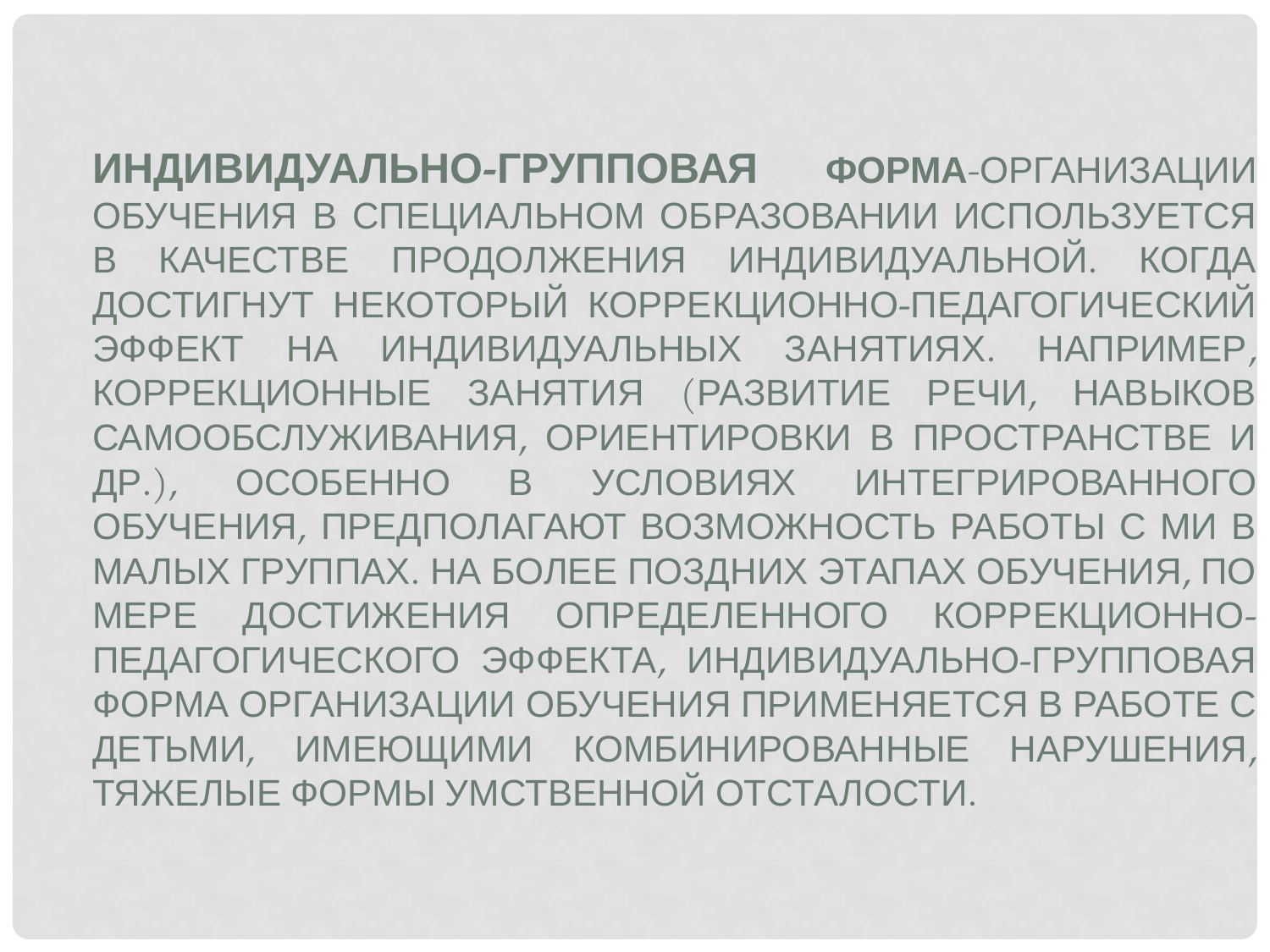

Индивидуально-групповая форма-организации обучения в специальном образовании используется в качестве продолжения индивидуальной. Когда достигнут некоторый коррекционно-педагогический эффект на индивидуальных занятиях. Например, коррекционные занятия (развитие речи, навыков самообслуживания, ориентировки в пространстве и др.), особенно в условиях интегрированного обучения, предполагают возможность работы с ми в малых группах. На более поздних этапах обучения, по мере достижения определенного коррекционно-педагогического эффекта, индивидуально-групповая форма организации обучения применяется в работе с детьми, имеющими комбинированные нарушения, тяжелые формы умственной отсталости.